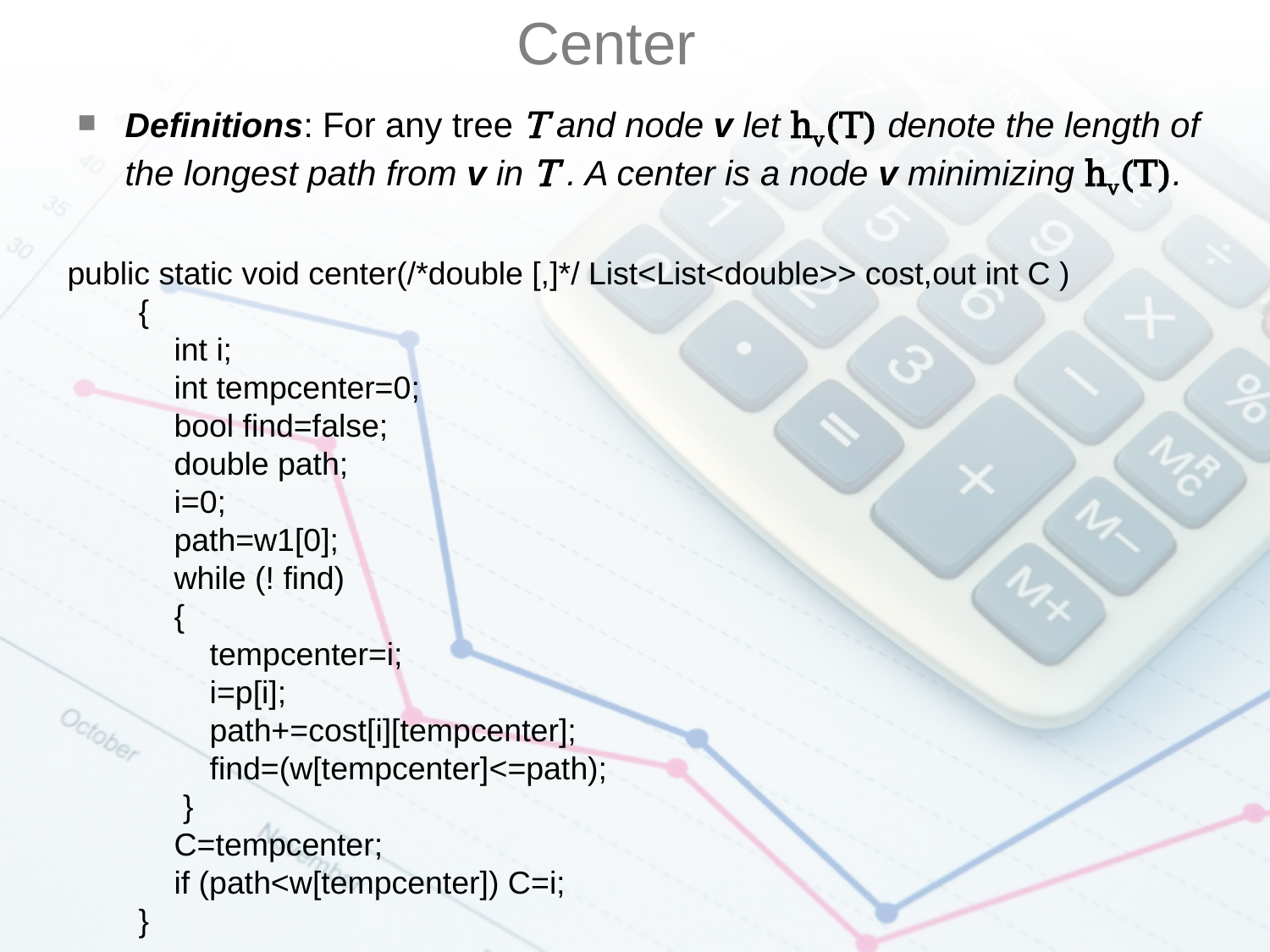

Center
#
Definitions: For any tree T and node v let hv(T) denote the length of the longest path from v in T . A center is a node v minimizing hv(T).

public static void center(/*double [,]*/ List<List<double>> cost,out int C )
        {
            int i;
            int tempcenter=0;
            bool find=false;
            double path;
            i=0;
            path=w1[0];
            while (! find)
            {
                tempcenter=i;
                i=p[i];
                path+=cost[i][tempcenter];
                find=(w[tempcenter]<=path);
             }
            C=tempcenter;
            if (path<w[tempcenter]) C=i;
        }